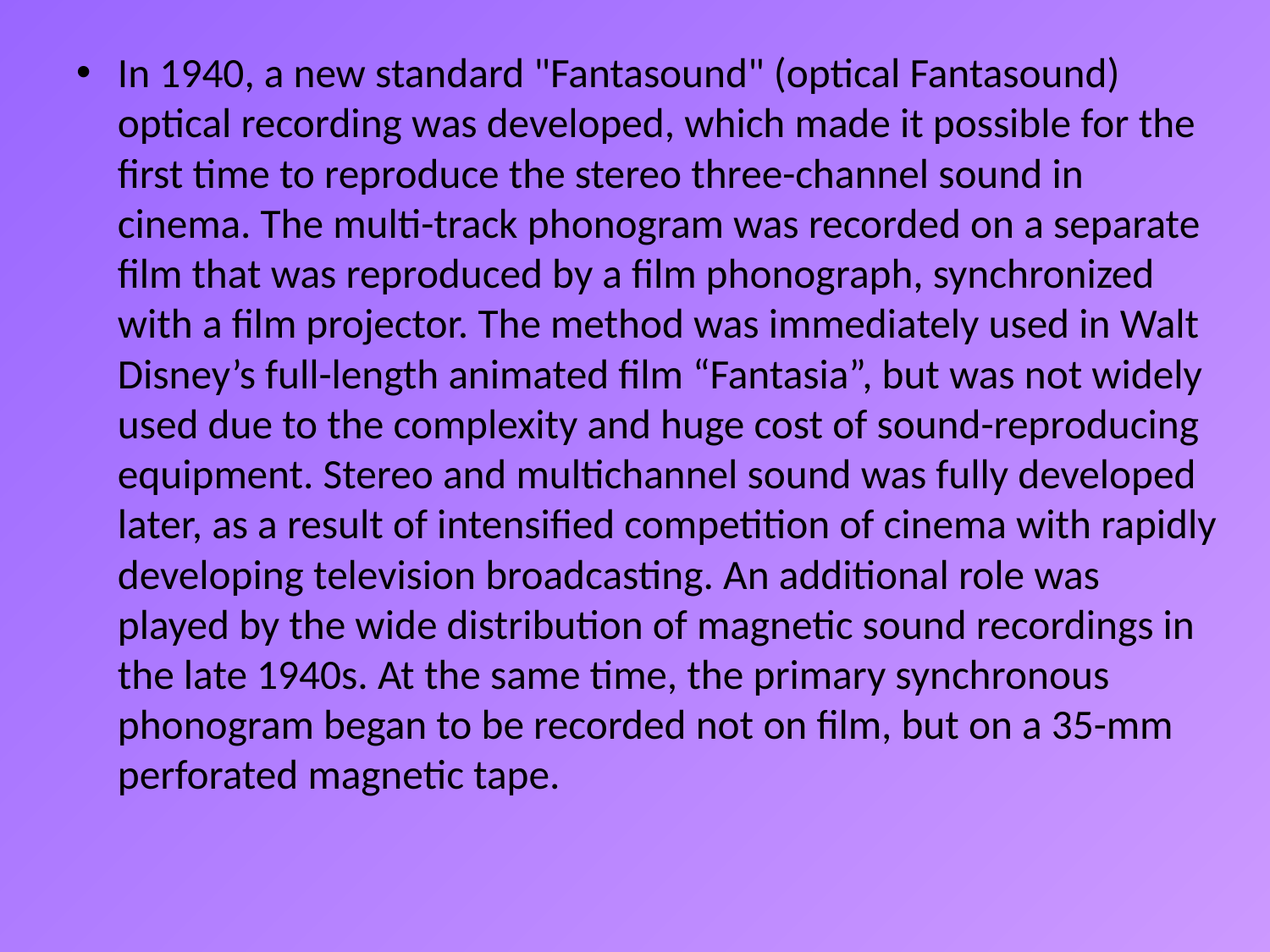

In 1940, a new standard "Fantasound" (optical Fantasound) optical recording was developed, which made it possible for the first time to reproduce the stereo three-channel sound in cinema. The multi-track phonogram was recorded on a separate film that was reproduced by a film phonograph, synchronized with a film projector. The method was immediately used in Walt Disney’s full-length animated film “Fantasia”, but was not widely used due to the complexity and huge cost of sound-reproducing equipment. Stereo and multichannel sound was fully developed later, as a result of intensified competition of cinema with rapidly developing television broadcasting. An additional role was played by the wide distribution of magnetic sound recordings in the late 1940s. At the same time, the primary synchronous phonogram began to be recorded not on film, but on a 35-mm perforated magnetic tape.